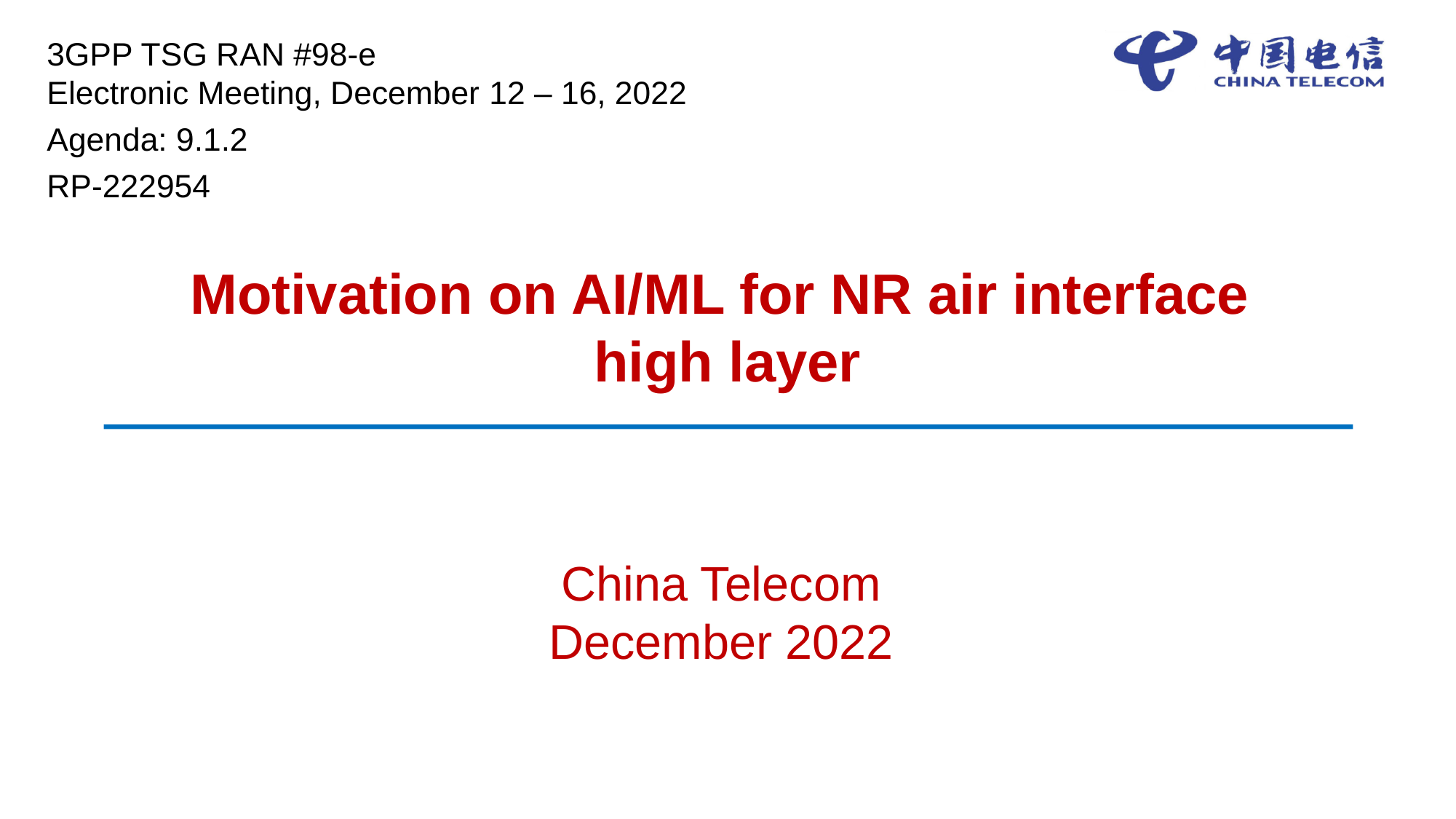

3GPP TSG RAN #98-e
Electronic Meeting, December 12 – 16, 2022
Agenda: 9.1.2
RP-222954
# Motivation on AI/ML for NR air interface high layer
China Telecom
December 2022